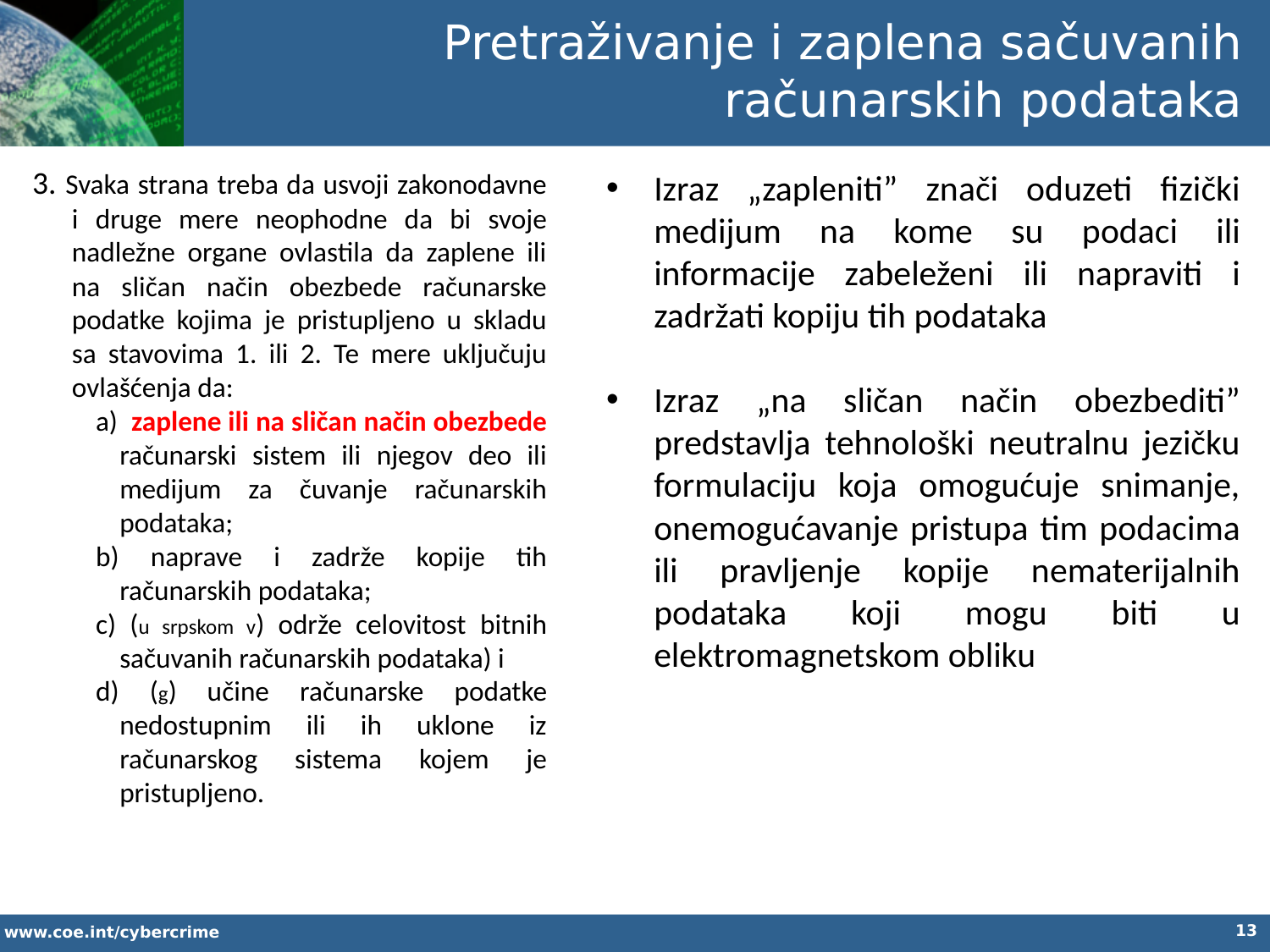

Pretraživanje i zaplena sačuvanih računarskih podataka
3. Svaka strana treba da usvoji zakonodavne i druge mere neophodne da bi svoje nadležne organe ovlastila da zaplene ili na sličan način obezbede računarske podatke kojima je pristupljeno u skladu sa stavovima 1. ili 2. Te mere uključuju ovlašćenja da:
a)  zaplene ili na sličan način obezbede računarski sistem ili njegov deo ili medijum za čuvanje računarskih podataka;
b) naprave i zadrže kopije tih računarskih podataka;
c) (u srpskom v) održe celovitost bitnih sačuvanih računarskih podataka) i
d) (g) učine računarske podatke nedostupnim ili ih uklone iz računarskog sistema kojem je pristupljeno.
Izraz „zapleniti” znači oduzeti fizički medijum na kome su podaci ili informacije zabeleženi ili napraviti i zadržati kopiju tih podataka

Izraz „na sličan način obezbediti” predstavlja tehnološki neutralnu jezičku formulaciju koja omogućuje snimanje, onemogućavanje pristupa tim podacima ili pravljenje kopije nematerijalnih podataka koji mogu biti u elektromagnetskom obliku